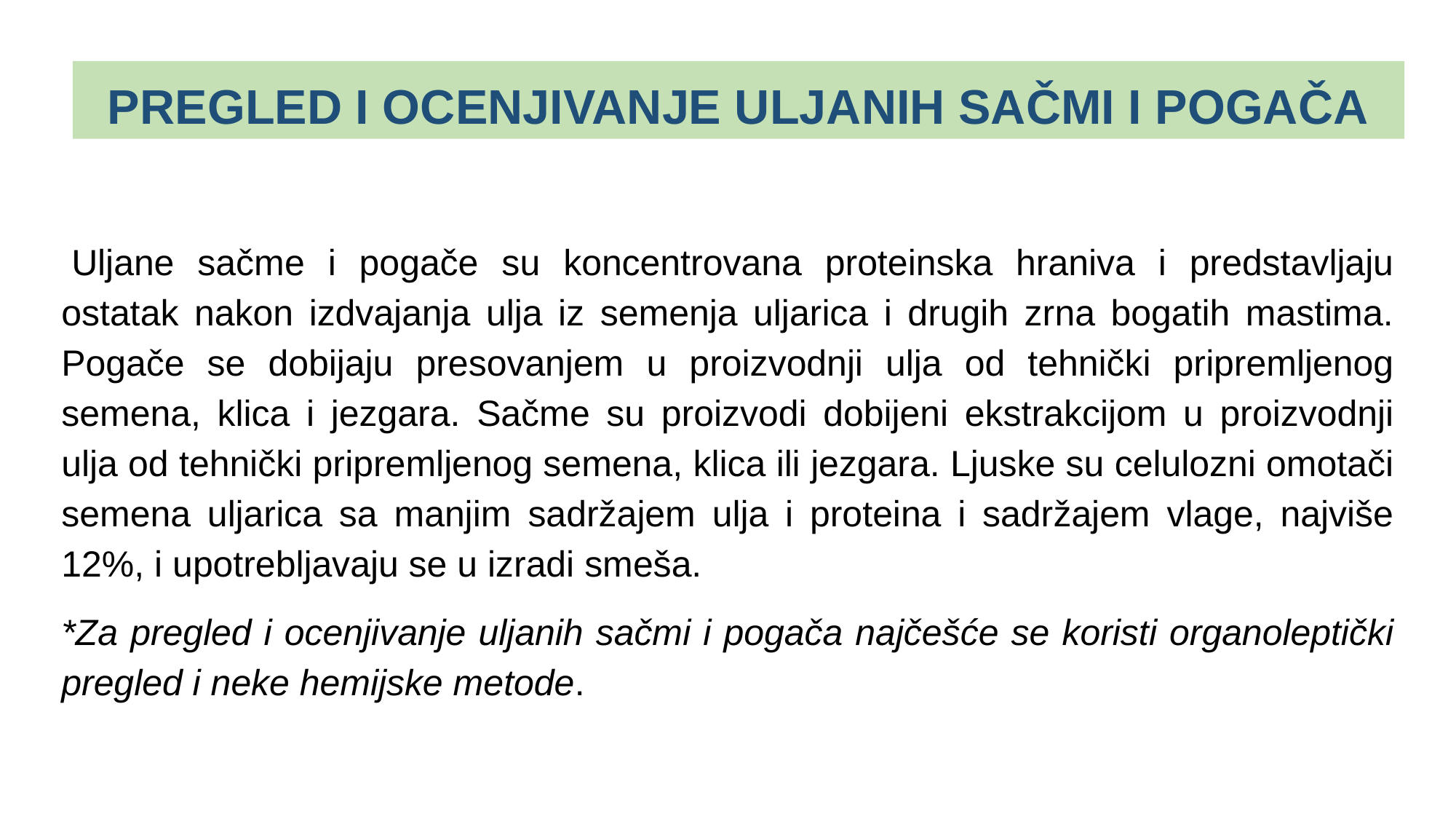

PREGLED I OCENJIVANJE ULJANIH SAČMI I POGAČA
 Uljane sačme i pogače su koncentrovana proteinska hraniva i predstavljaju ostatak nakon izdvajanja ulja iz semenja uljarica i drugih zrna bogatih mastima. Pogače se dobijaju presovanjem u proizvodnji ulja od tehnički pripremljenog semena, klica i jezgara. Sačme su proizvodi dobijeni ekstrakcijom u proizvodnji ulja od tehnički pripremljenog semena, klica ili jezgara. Ljuske su celulozni omotači semena uljarica sa manjim sadržajem ulja i proteina i sadržajem vlage, najviše 12%, i upotrebljavaju se u izradi smeša.
*Za pregled i ocenjivanje uljanih sačmi i pogača najčešće se koristi organoleptički pregled i neke hemijske metode.